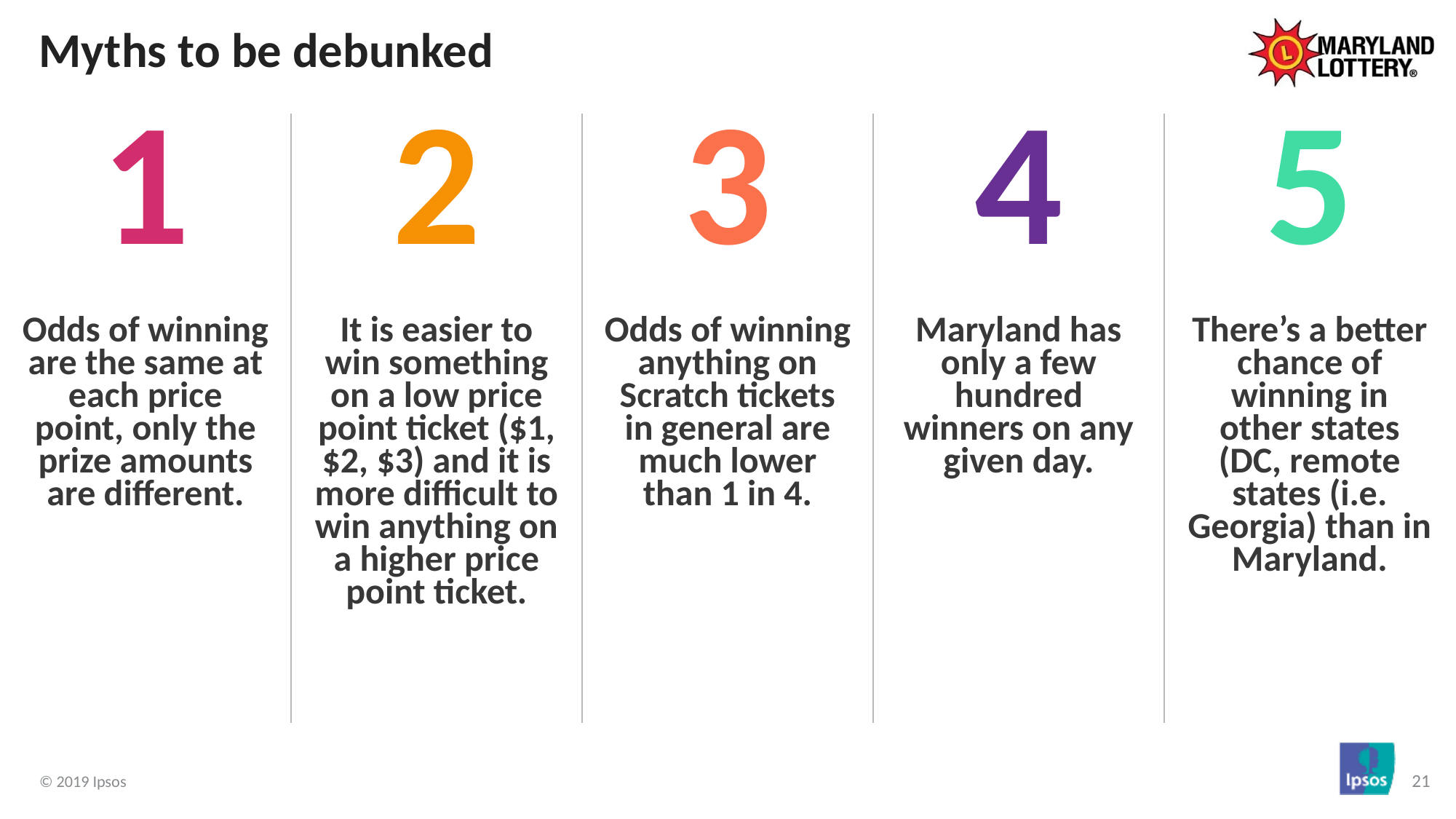

# Myths to be debunked
| 1 | 2 | 3 | 4 | 5 |
| --- | --- | --- | --- | --- |
| Odds of winning are the same at each price point, only the prize amounts are different. | It is easier to win something on a low price point ticket ($1, $2, $3) and it is more difficult to win anything on a higher price point ticket. | Odds of winning anything on Scratch tickets in general are much lower than 1 in 4. | Maryland has only a few hundred winners on any given day. | There’s a better chance of winning in other states (DC, remote states (i.e. Georgia) than in Maryland. |